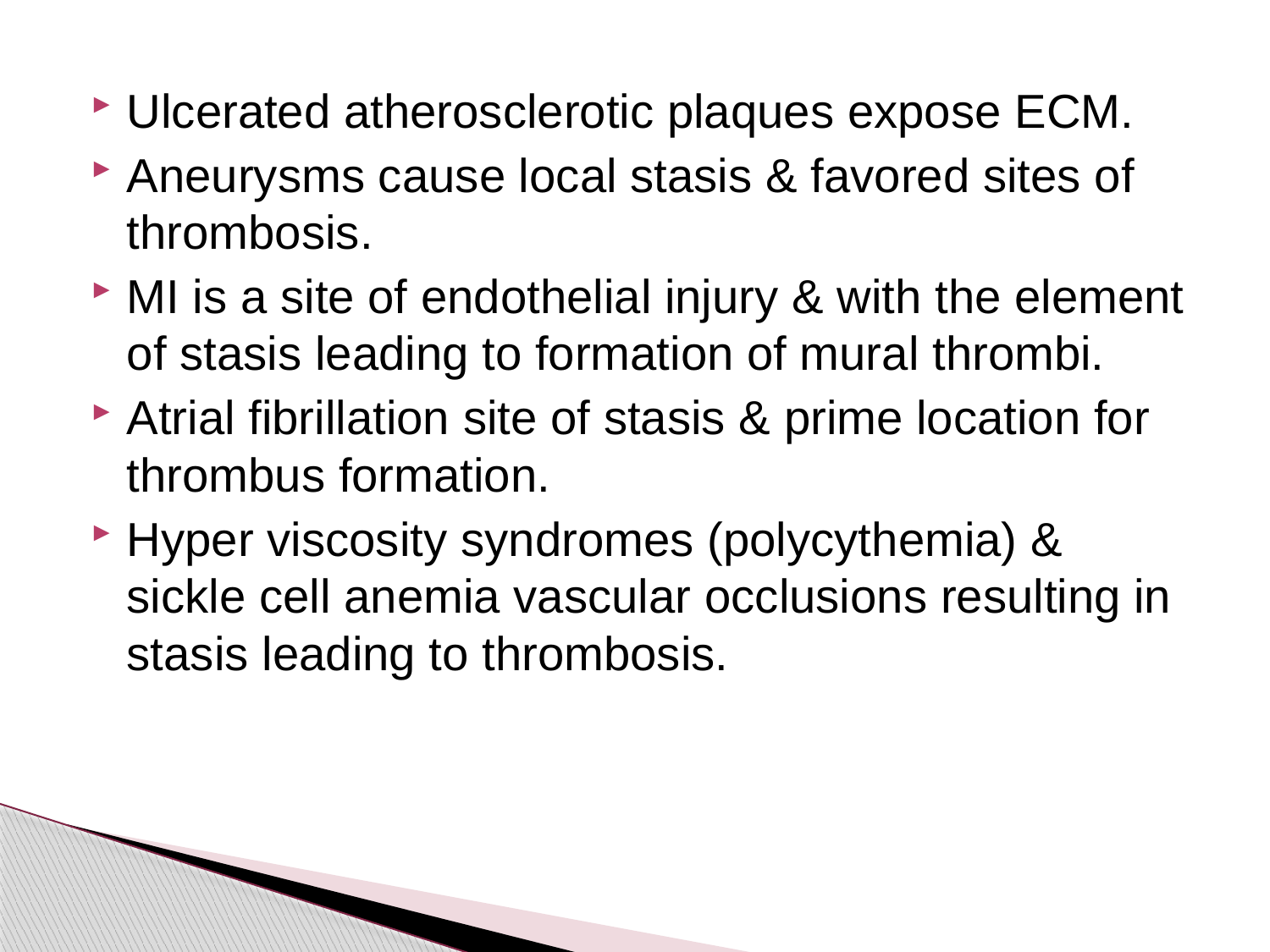

Ulcerated atherosclerotic plaques expose ECM.
Aneurysms cause local stasis & favored sites of thrombosis.
MI is a site of endothelial injury & with the element of stasis leading to formation of mural thrombi.
Atrial fibrillation site of stasis & prime location for thrombus formation.
Hyper viscosity syndromes (polycythemia) & sickle cell anemia vascular occlusions resulting in stasis leading to thrombosis.